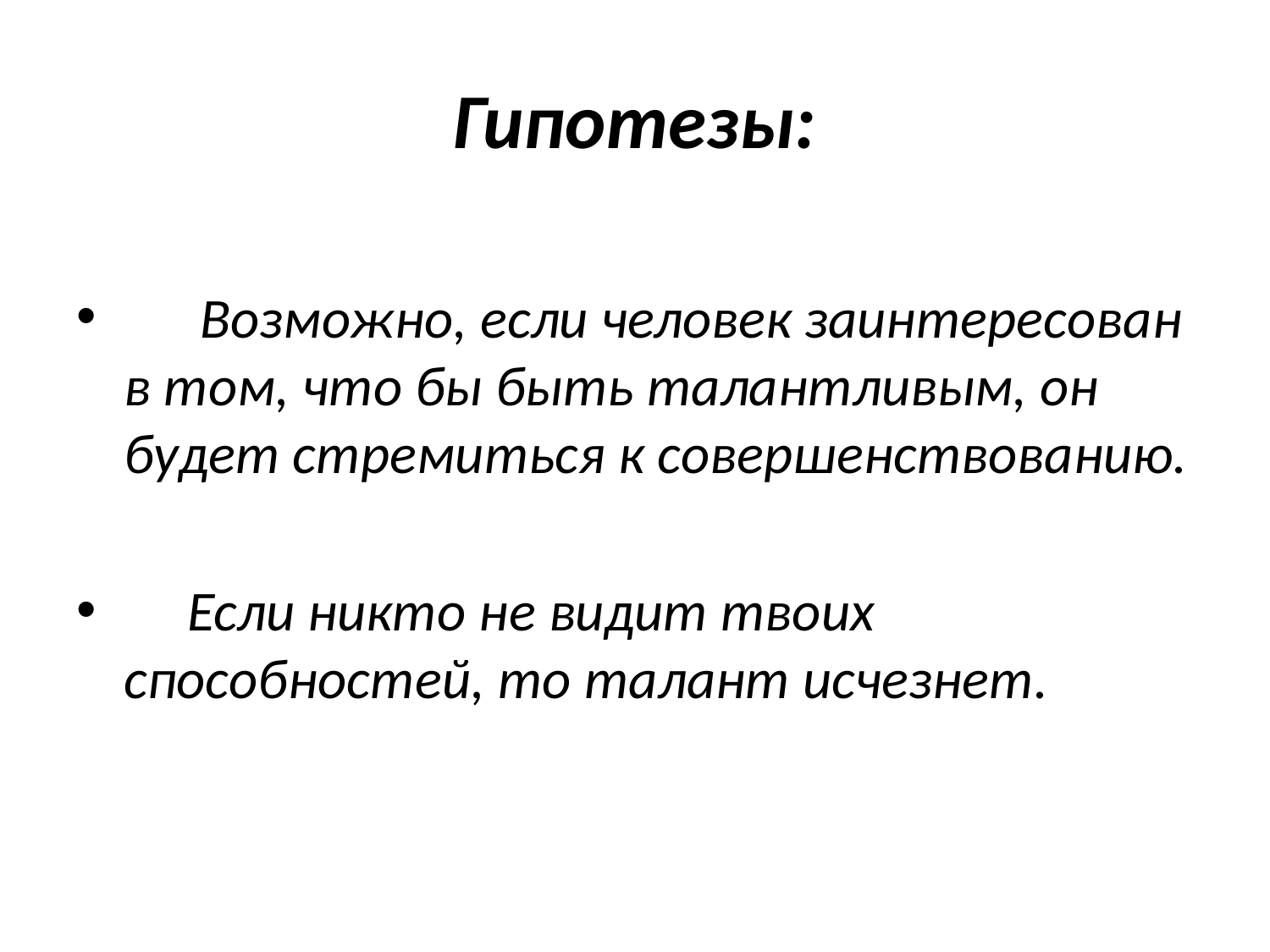

# Гипотезы:

      Возможно, если человек заинтересован в том, что бы быть талантливым, он будет стремиться к совершенствованию.

     Если никто не видит твоих способностей, то талант исчезнет.